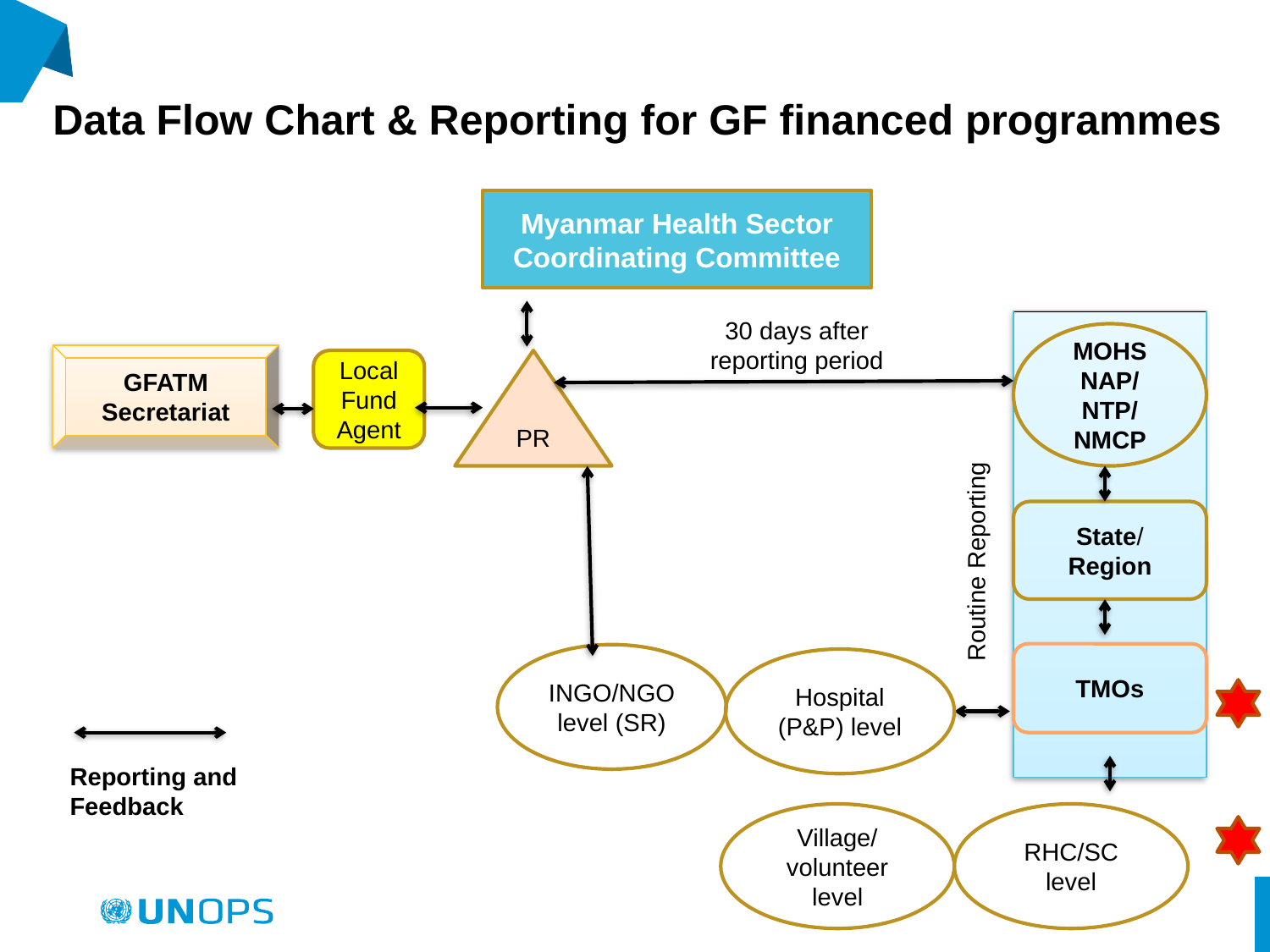

# Data Flow Chart & Reporting for GF financed programmes
Myanmar Health Sector Coordinating Committee
30 days after reporting period

MOHS
NAP/NTP/
NMCP
State/
Region
TMOs
GFATM Secretariat
Local Fund Agent
PR
Routine Reporting
INGO/NGO level (SR)
Hospital
(P&P) level

Reporting and Feedback
RHC/SC level
Village/
volunteer level